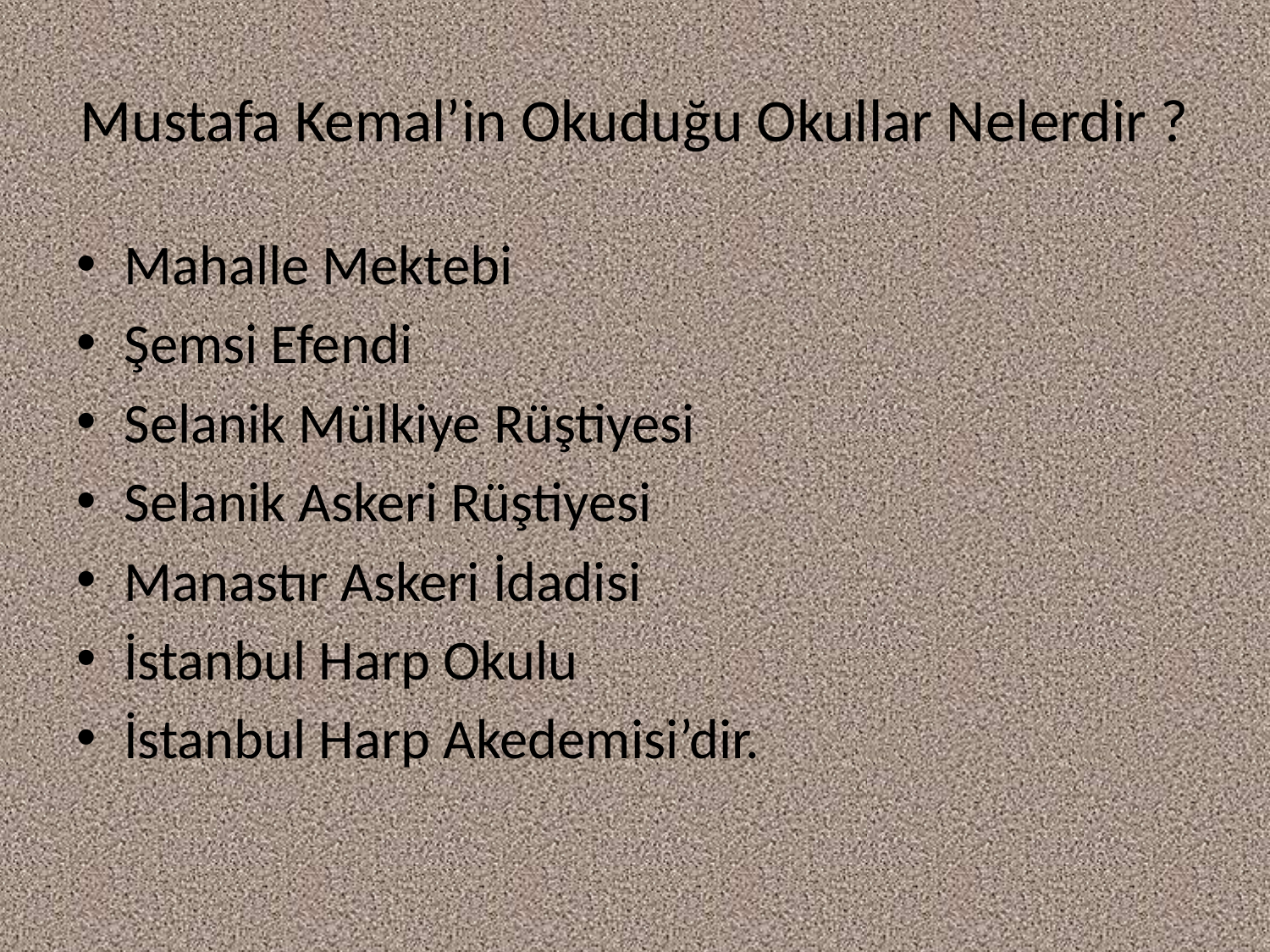

# Mustafa Kemal’in Okuduğu Okullar Nelerdir ?
Mahalle Mektebi
Şemsi Efendi
Selanik Mülkiye Rüştiyesi
Selanik Askeri Rüştiyesi
Manastır Askeri İdadisi
İstanbul Harp Okulu
İstanbul Harp Akedemisi’dir.